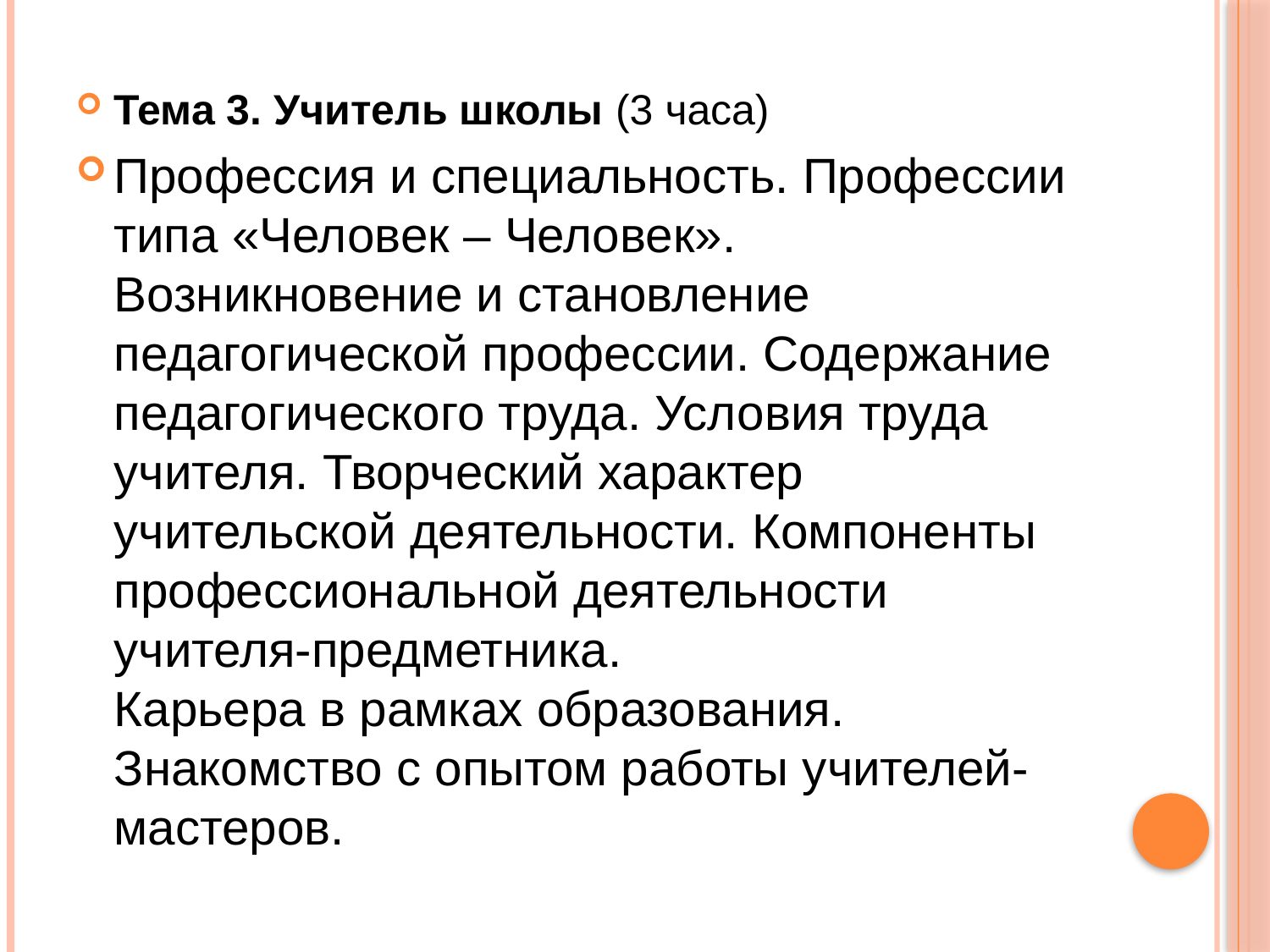

Тема 3. Учитель школы (3 часа)
Профессия и специальность. Профессии типа «Человек – Человек». Возникновение и становление педагогической профессии. Содержание педагогического труда. Условия труда учителя. Творческий характер учительской деятельности. Компоненты профессиональной деятельности учителя-предметника.
Карьера в рамках образования. Знакомство с опытом работы учителей-мастеров.